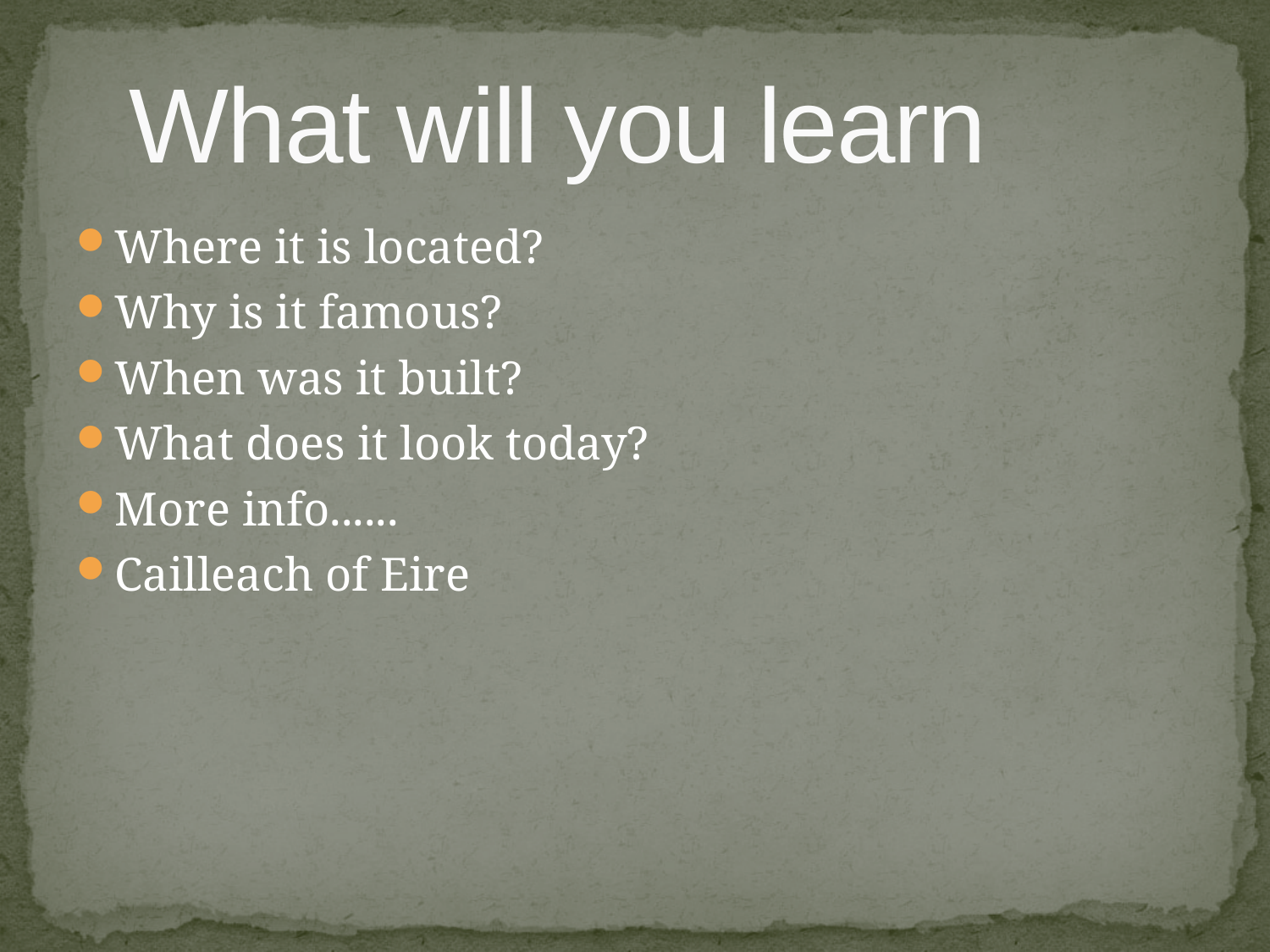

# What will you learn
Where it is located?
Why is it famous?
When was it built?
What does it look today?
More info......
Cailleach of Eire